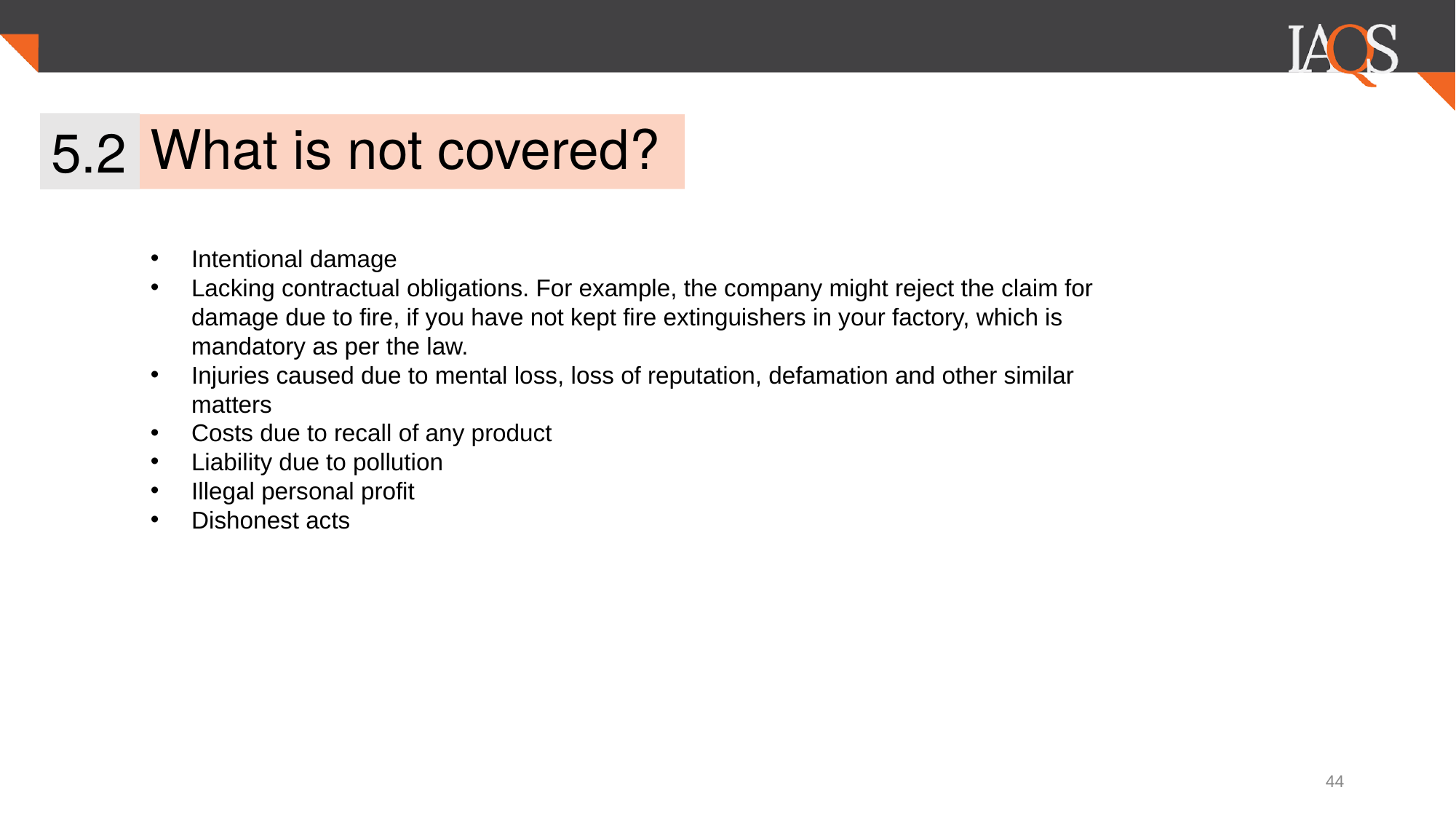

5.2
# What is not covered?
Intentional damage
Lacking contractual obligations. For example, the company might reject the claim for damage due to fire, if you have not kept fire extinguishers in your factory, which is mandatory as per the law.
Injuries caused due to mental loss, loss of reputation, defamation and other similar matters
Costs due to recall of any product
Liability due to pollution
Illegal personal profit
Dishonest acts

44